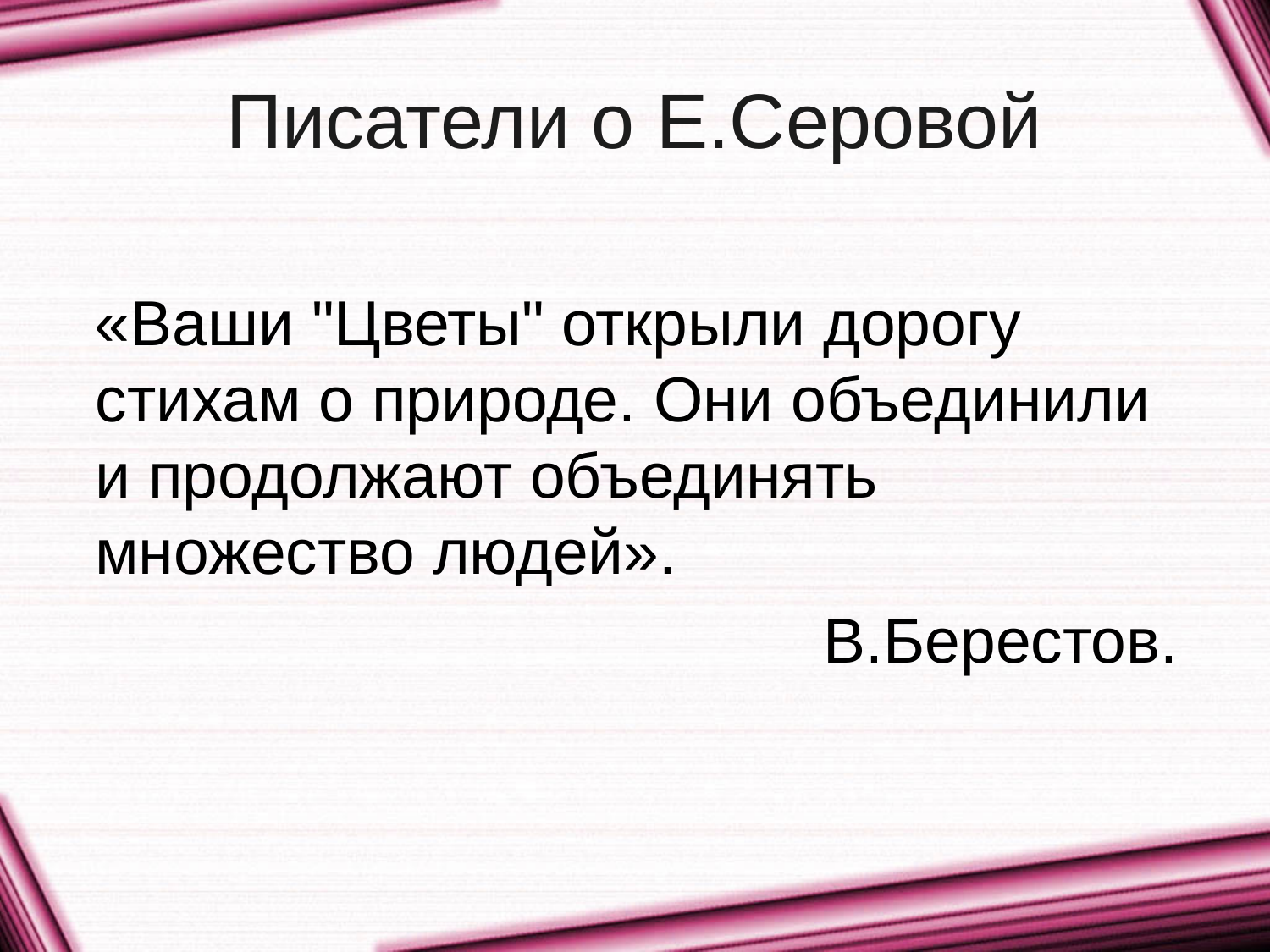

# Писатели о Е.Серовой
   «Ваши "Цветы" открыли дорогу стихам о природе. Они объединили и продолжают объединять множество людей».
В.Берестов.